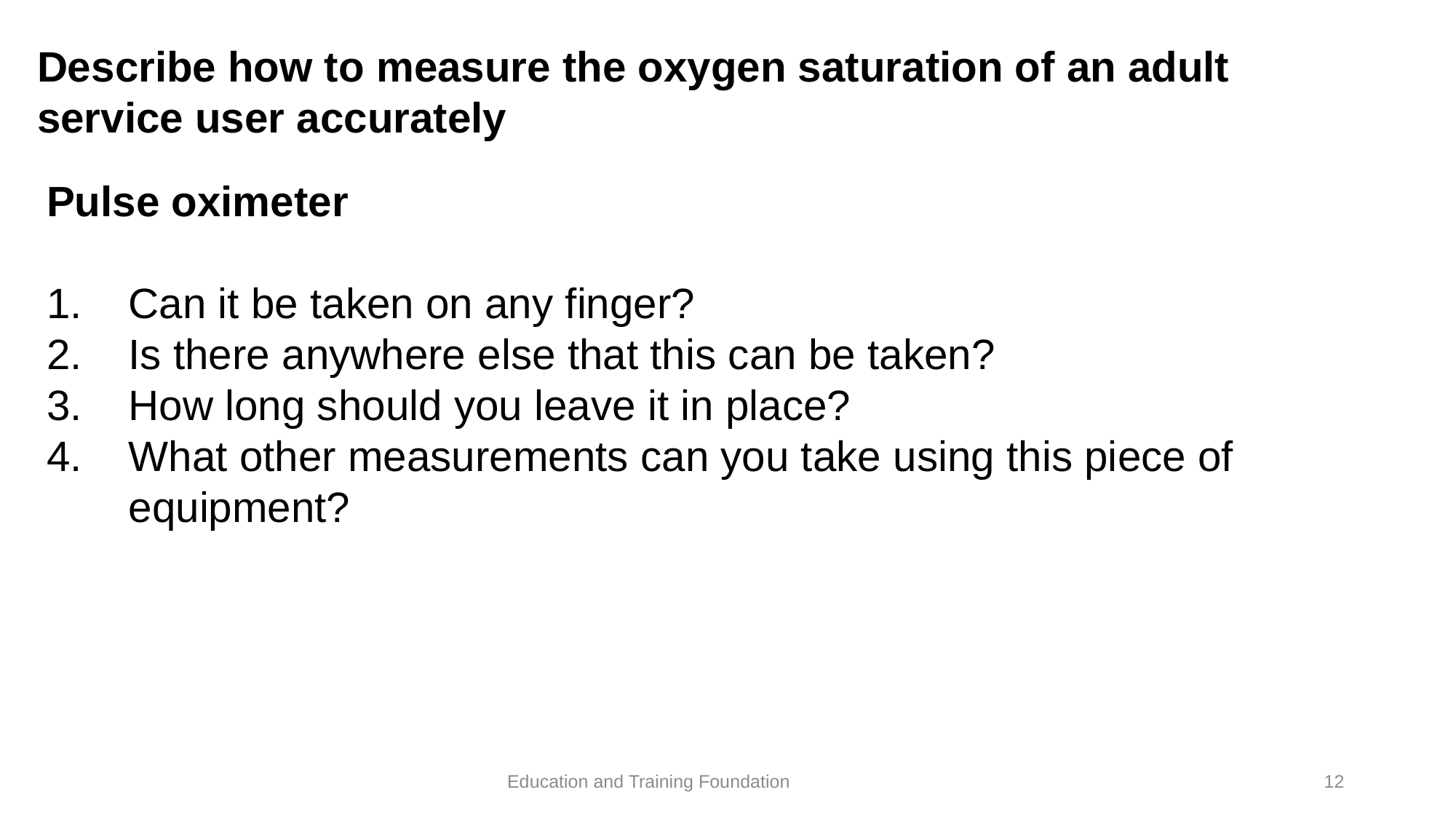

# Describe how to measure the oxygen saturation of an adult service user accurately
Pulse oximeter

Can it be taken on any finger?
Is there anywhere else that this can be taken?
How long should you leave it in place?
What other measurements can you take using this piece of equipment?

12
Education and Training Foundation